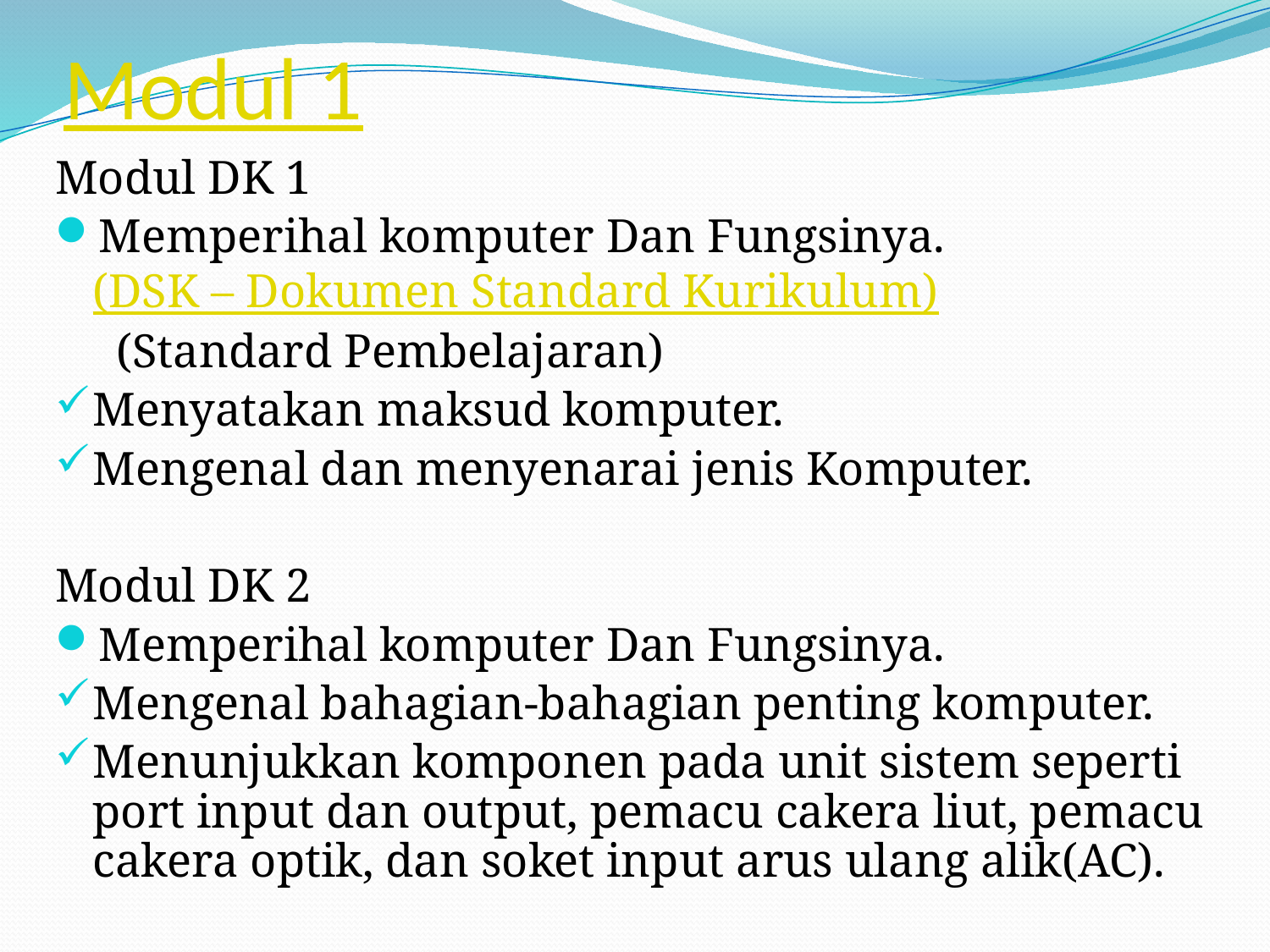

# Modul 1
Modul DK 1
Memperihal komputer Dan Fungsinya. (DSK – Dokumen Standard Kurikulum)
	  (Standard Pembelajaran)
Menyatakan maksud komputer.
Mengenal dan menyenarai jenis Komputer.

Modul DK 2
Memperihal komputer Dan Fungsinya.
Mengenal bahagian-bahagian penting komputer.
Menunjukkan komponen pada unit sistem seperti port input dan output, pemacu cakera liut, pemacu cakera optik, dan soket input arus ulang alik(AC).